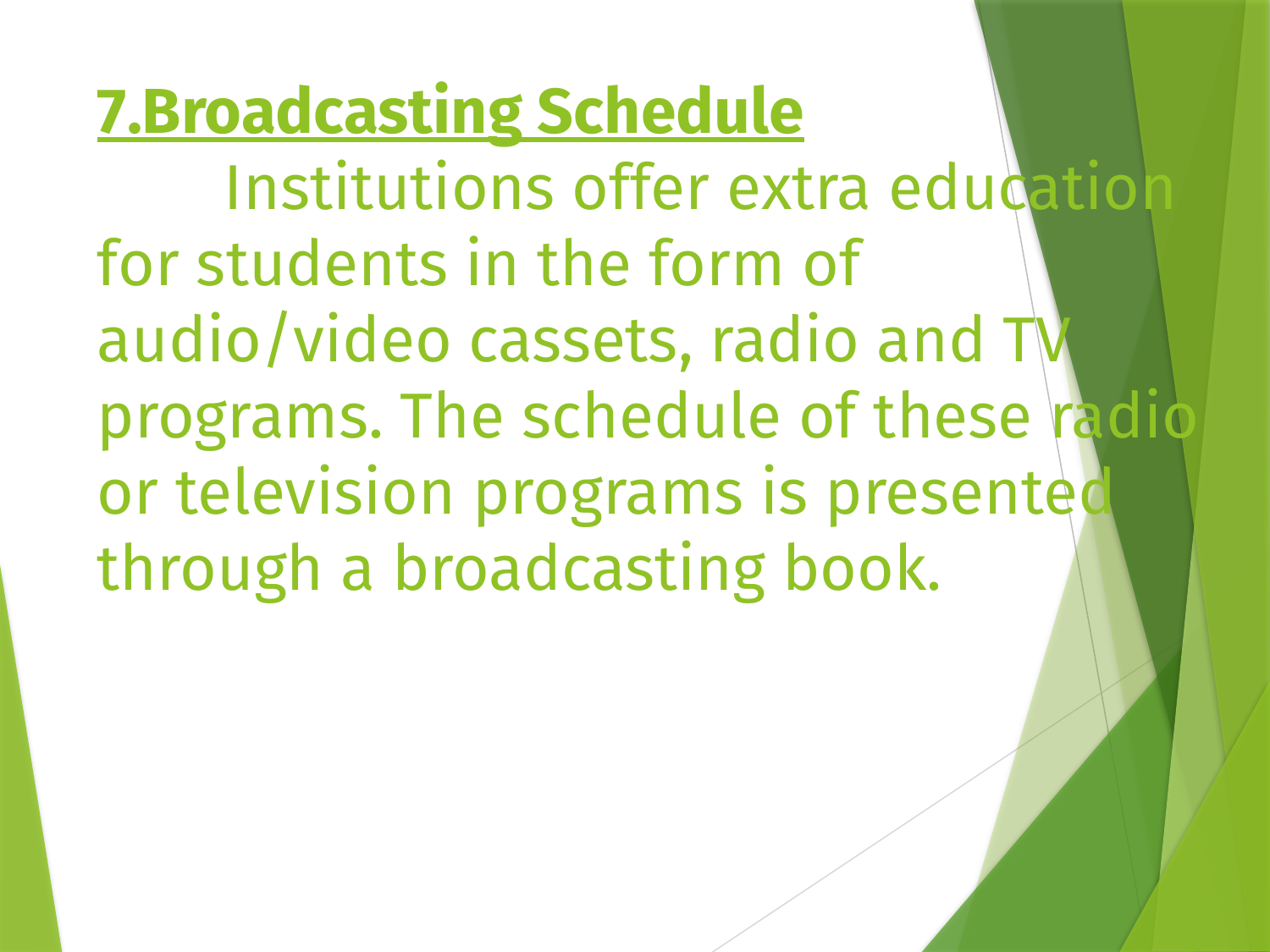

# 7.Broadcasting Schedule Institutions offer extra education for students in the form of audio/video cassets, radio and TV programs. The schedule of these radio or television programs is presented through a broadcasting book.